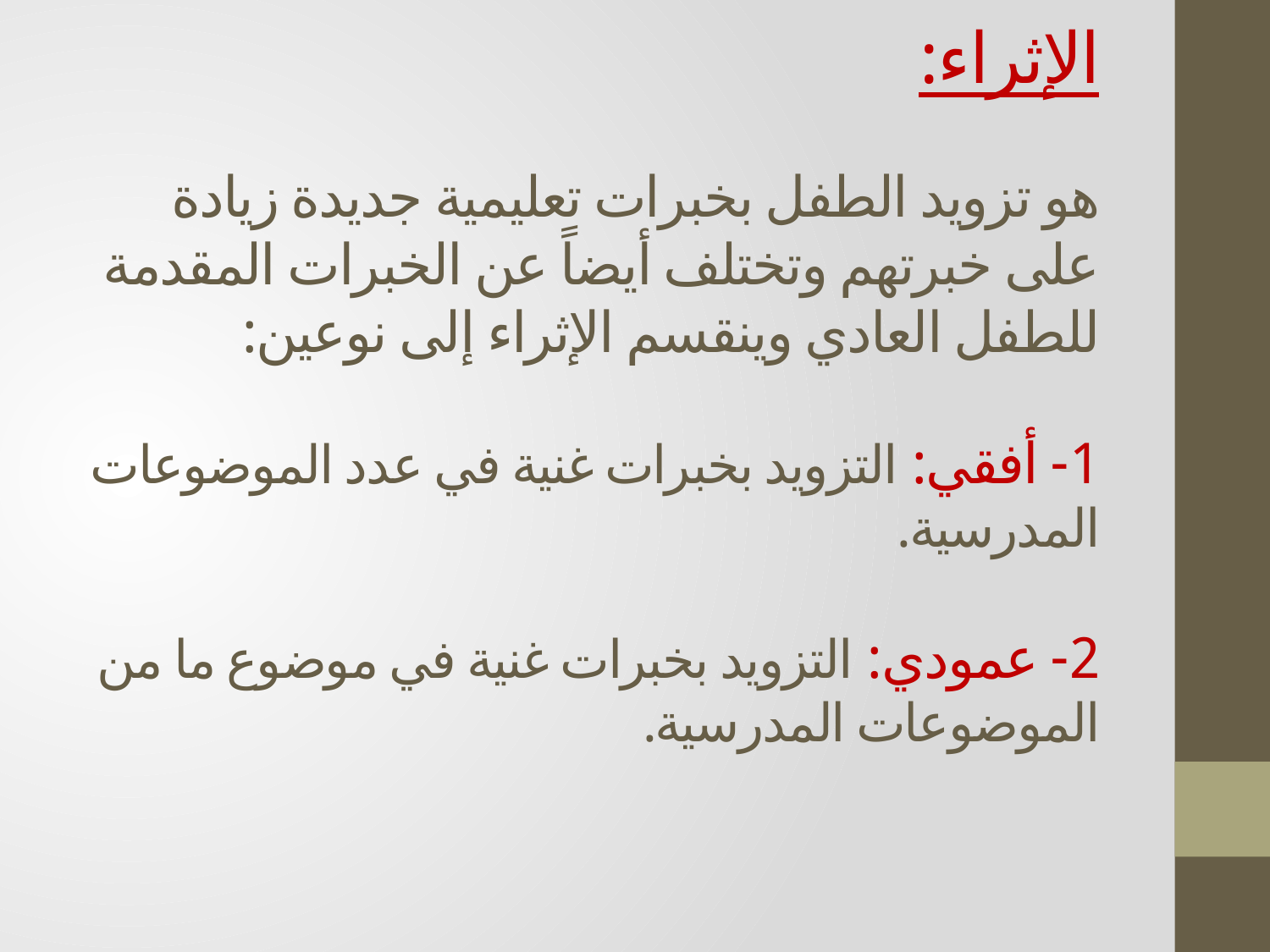

# الإثراء: هو تزويد الطفل بخبرات تعليمية جديدة زيادة على خبرتهم وتختلف أيضاً عن الخبرات المقدمة للطفل العادي وينقسم الإثراء إلى نوعين: 1- أفقي: التزويد بخبرات غنية في عدد الموضوعات المدرسية. 2- عمودي: التزويد بخبرات غنية في موضوع ما من الموضوعات المدرسية.